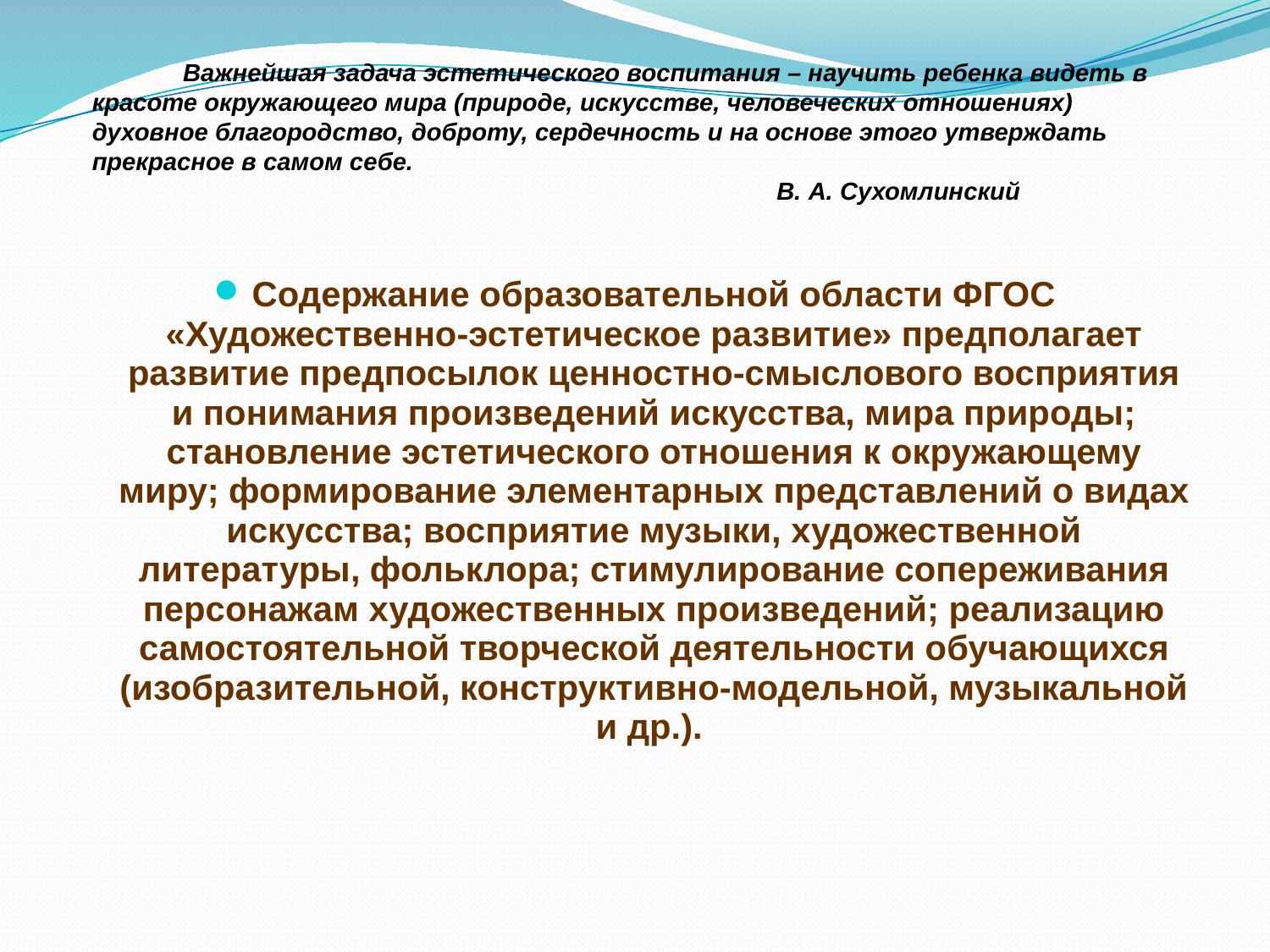

Важнейшая задача эстетического воспитания – научить ребенка видеть в красоте окружающего мира (природе, искусстве, человеческих отношениях) духовное благородство, доброту, сердечность и на основе этого утверждать прекрасное в самом себе.
                                                                                                  В. А. Сухомлинский
#
Содержание образовательной области ФГОС «Художественно-эстетическое развитие» предполагает развитие предпосылок ценностно-смыслового восприятия и понимания произведений искусства, мира природы; становление эстетического отношения к окружающему миру; формирование элементарных представлений о видах искусства; восприятие музыки, художественной литературы, фольклора; стимулирование сопереживания персонажам художественных произведений; реализацию самостоятельной творческой деятельности обучающихся (изобразительной, конструктивно-модельной, музыкальной и др.).